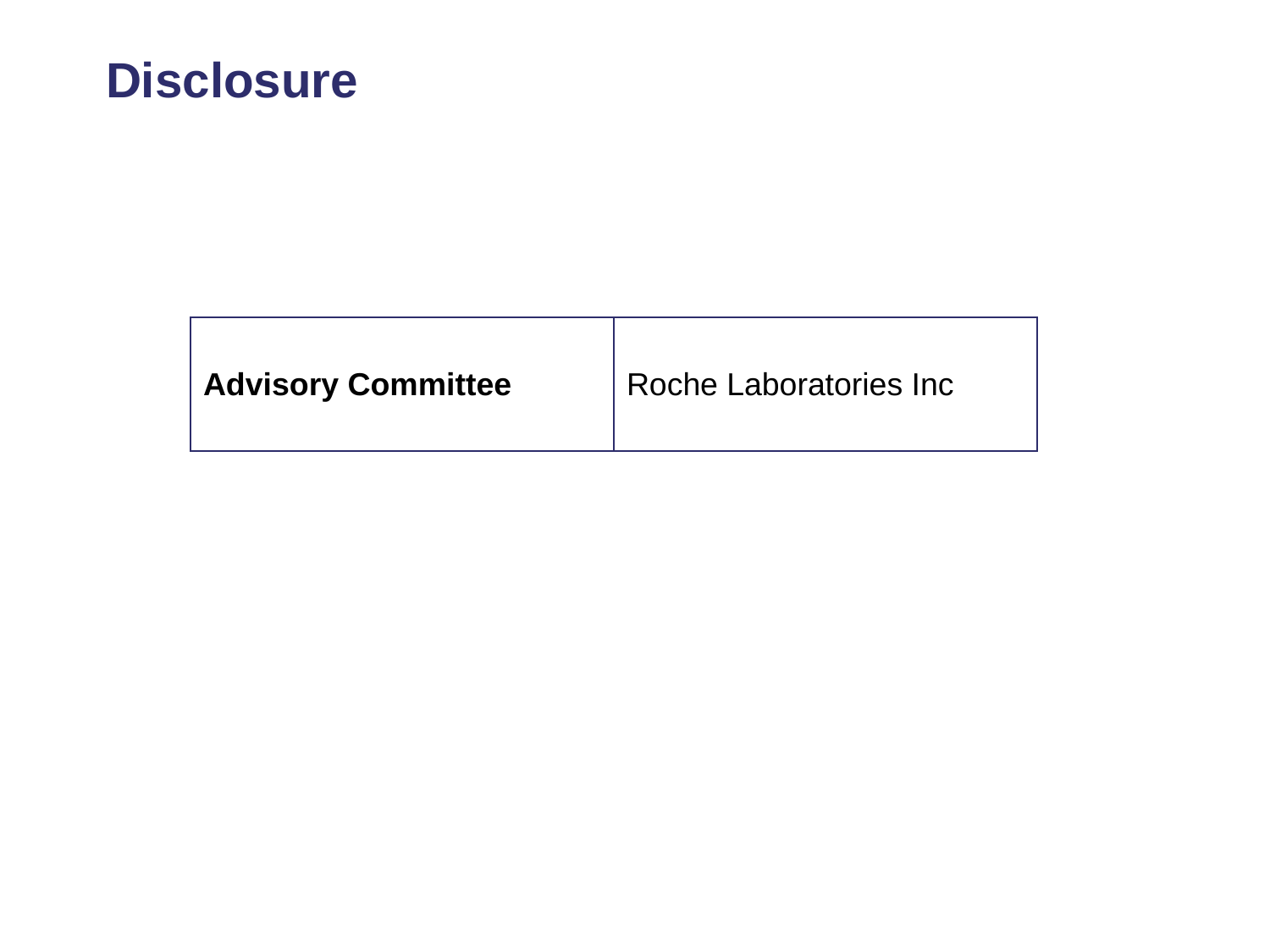

# Disclosure
| Advisory Committee | Roche Laboratories Inc |
| --- | --- |